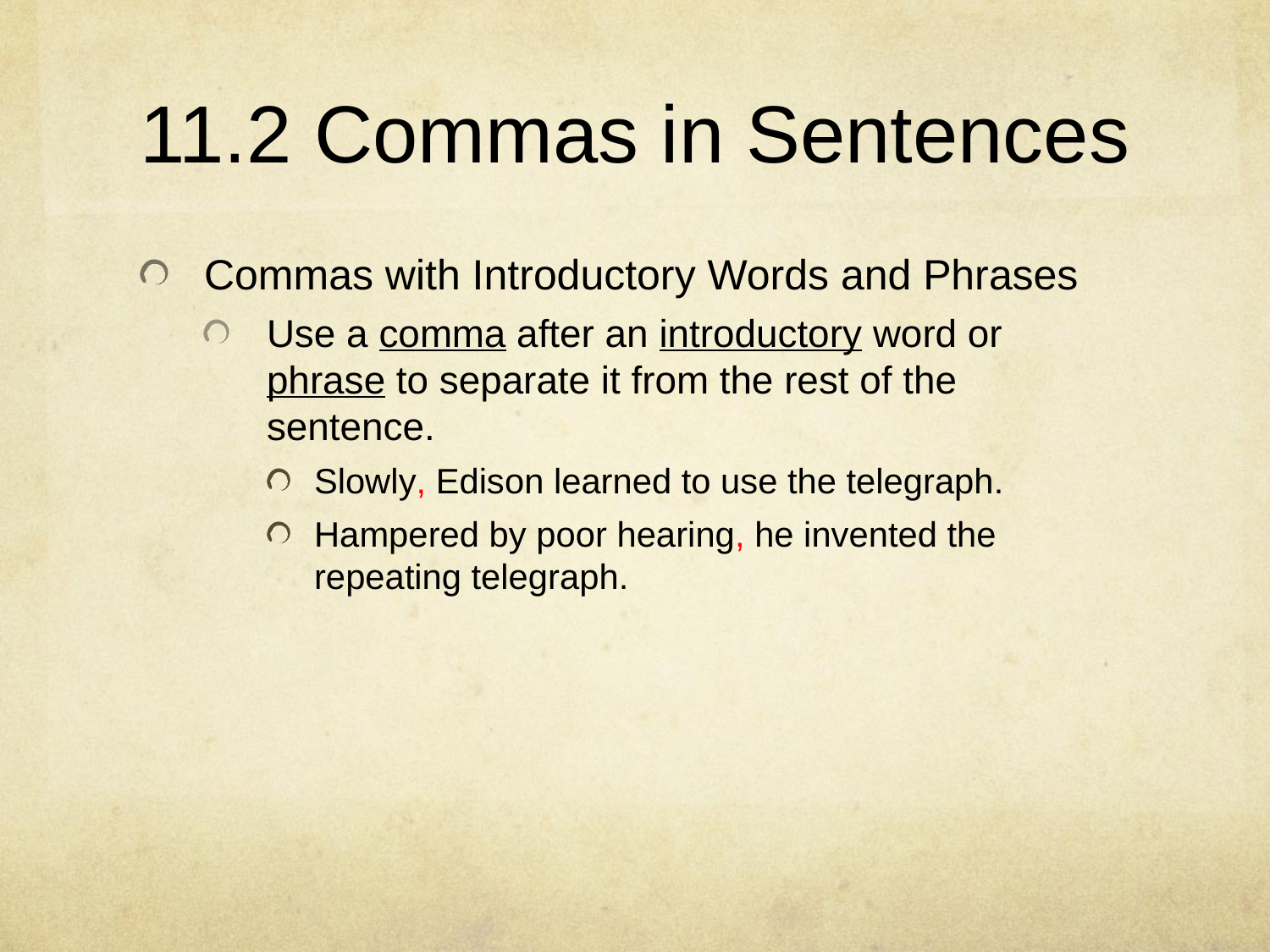

# 11.2 Commas in Sentences
Commas with Introductory Words and Phrases
Use a comma after an introductory word or phrase to separate it from the rest of the sentence.
Slowly, Edison learned to use the telegraph.
Hampered by poor hearing, he invented the repeating telegraph.